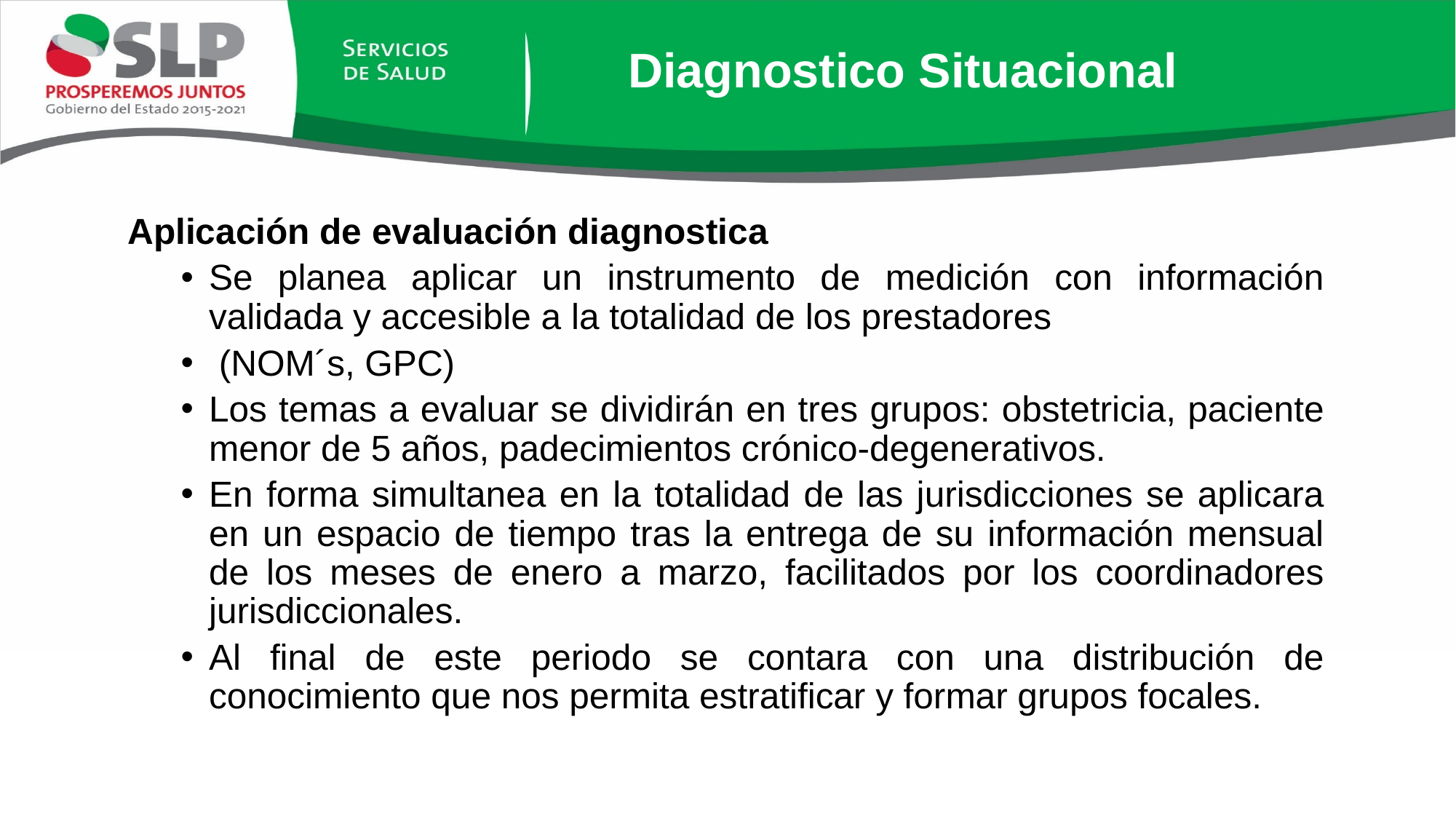

# Diagnostico Situacional
Aplicación de evaluación diagnostica
Se planea aplicar un instrumento de medición con información validada y accesible a la totalidad de los prestadores
 (NOM´s, GPC)
Los temas a evaluar se dividirán en tres grupos: obstetricia, paciente menor de 5 años, padecimientos crónico-degenerativos.
En forma simultanea en la totalidad de las jurisdicciones se aplicara en un espacio de tiempo tras la entrega de su información mensual de los meses de enero a marzo, facilitados por los coordinadores jurisdiccionales.
Al final de este periodo se contara con una distribución de conocimiento que nos permita estratificar y formar grupos focales.